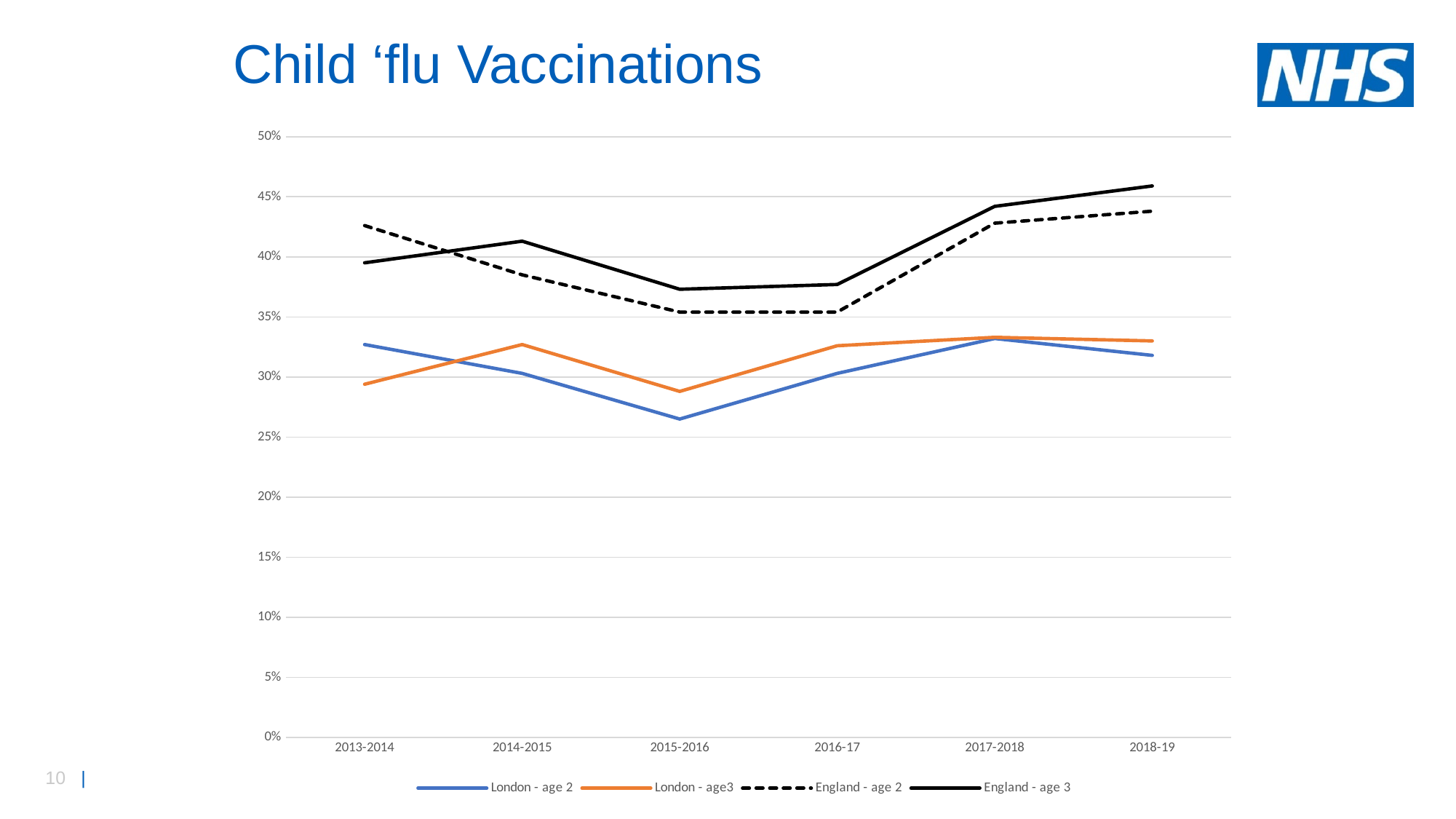

# Child ‘flu Vaccinations

### Chart

| Category | London - age 2 | London - age3 | England - age 2 | England - age 3 |
|---|---|---|---|---|
| 2013-2014 | 0.327 | 0.294 | 0.426 | 0.395 |
| 2014-2015 | 0.303 | 0.327 | 0.385 | 0.413 |
| 2015-2016 | 0.265 | 0.288 | 0.354 | 0.373 |
| 2016-17 | 0.303 | 0.326 | 0.354 | 0.377 |
| 2017-2018 | 0.332 | 0.333 | 0.428 | 0.442 |
| 2018-19 | 0.318 | 0.33 | 0.438 | 0.459 |